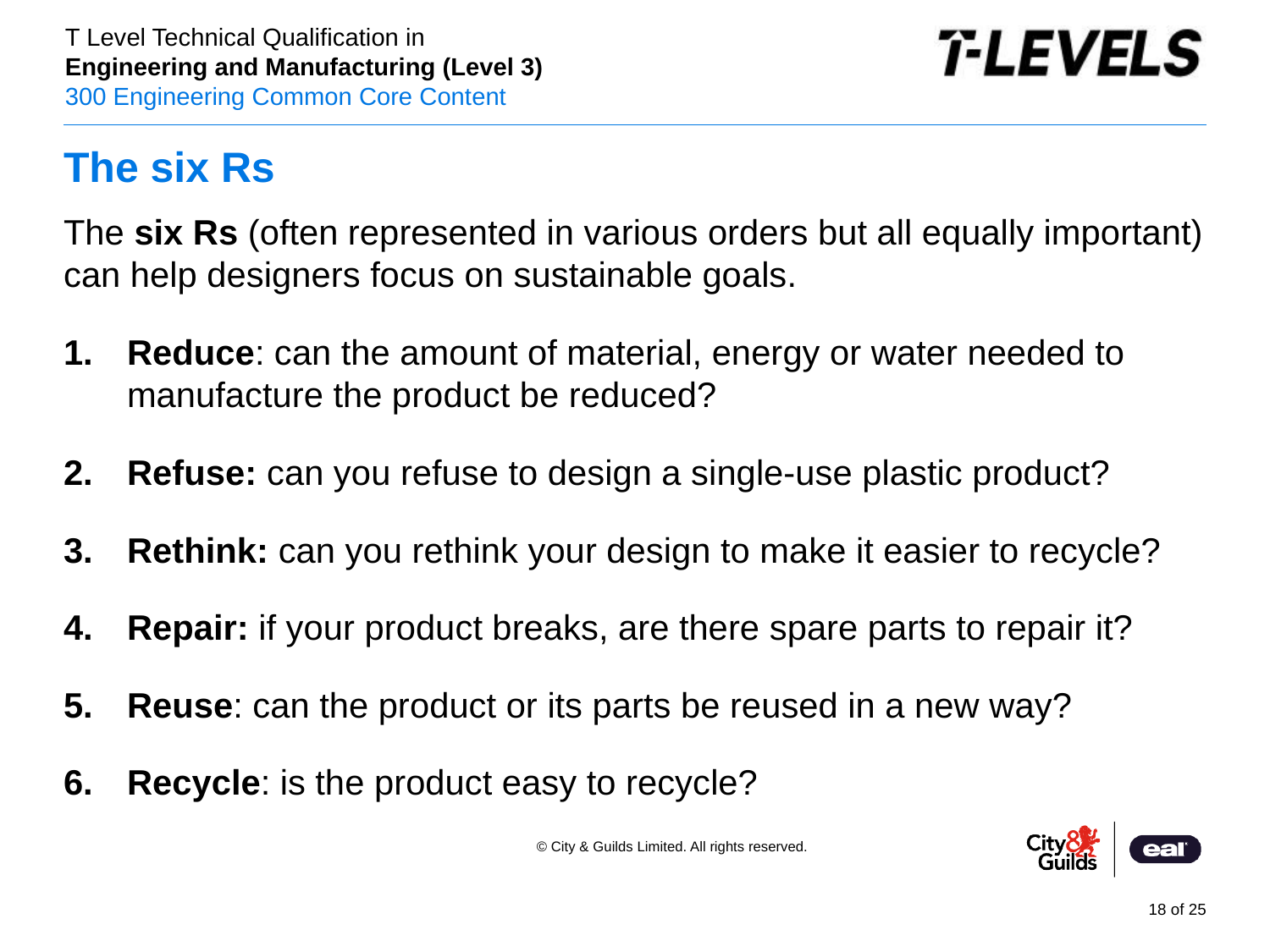

# The six Rs
The six Rs (often represented in various orders but all equally important) can help designers focus on sustainable goals.
Reduce: can the amount of material, energy or water needed to manufacture the product be reduced?
Refuse: can you refuse to design a single-use plastic product?
Rethink: can you rethink your design to make it easier to recycle?
Repair: if your product breaks, are there spare parts to repair it?
Reuse: can the product or its parts be reused in a new way?
Recycle: is the product easy to recycle?